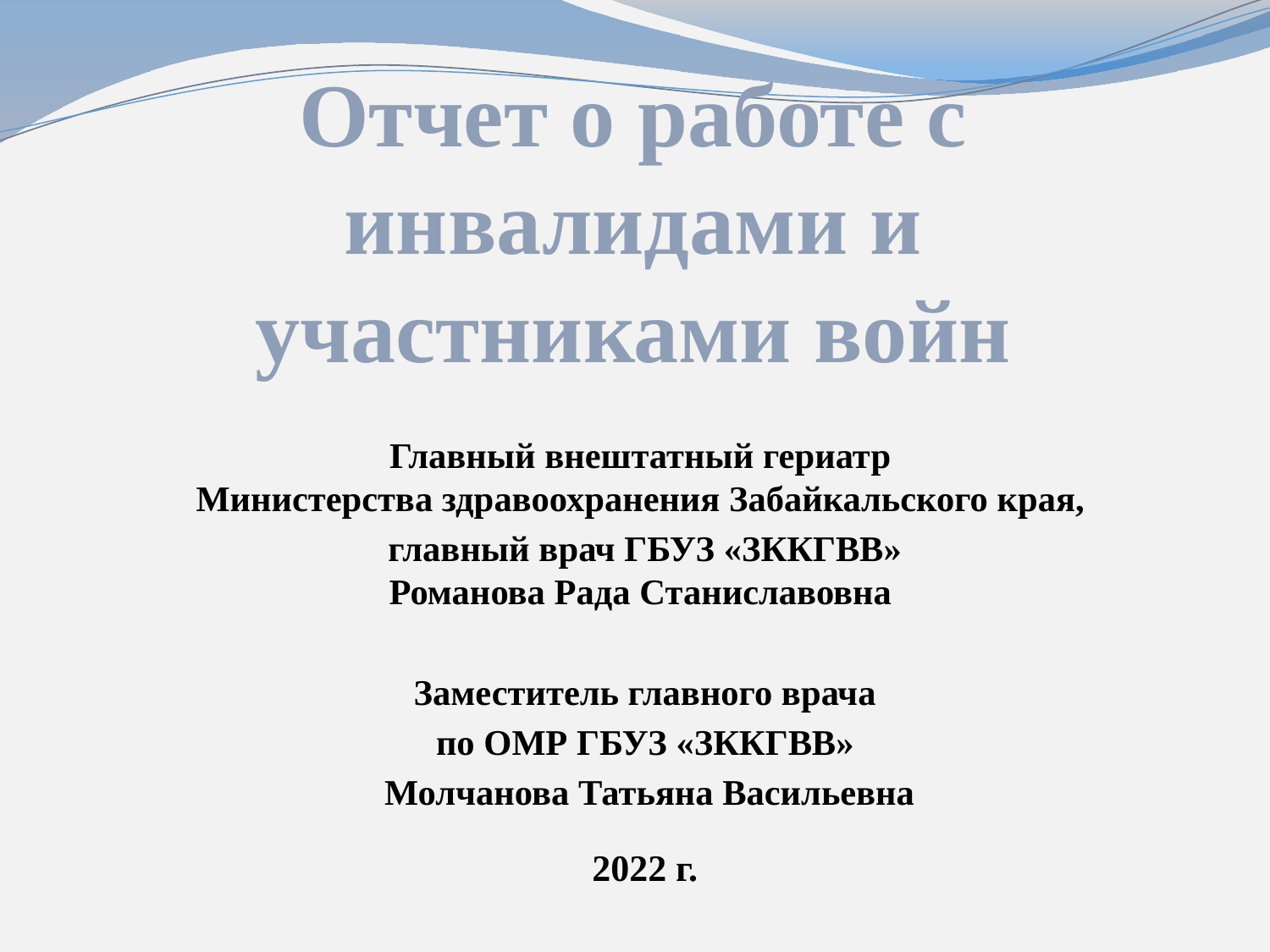

# Отчет о работе с инвалидами и участниками войн
Главный внештатный гериатр
Министерства здравоохранения Забайкальского края,
главный врач ГБУЗ «ЗККГВВ»
Романова Рада Станиславовна

Заместитель главного врача
 по ОМР ГБУЗ «ЗККГВВ»
 Молчанова Татьяна Васильевна

2022 г.